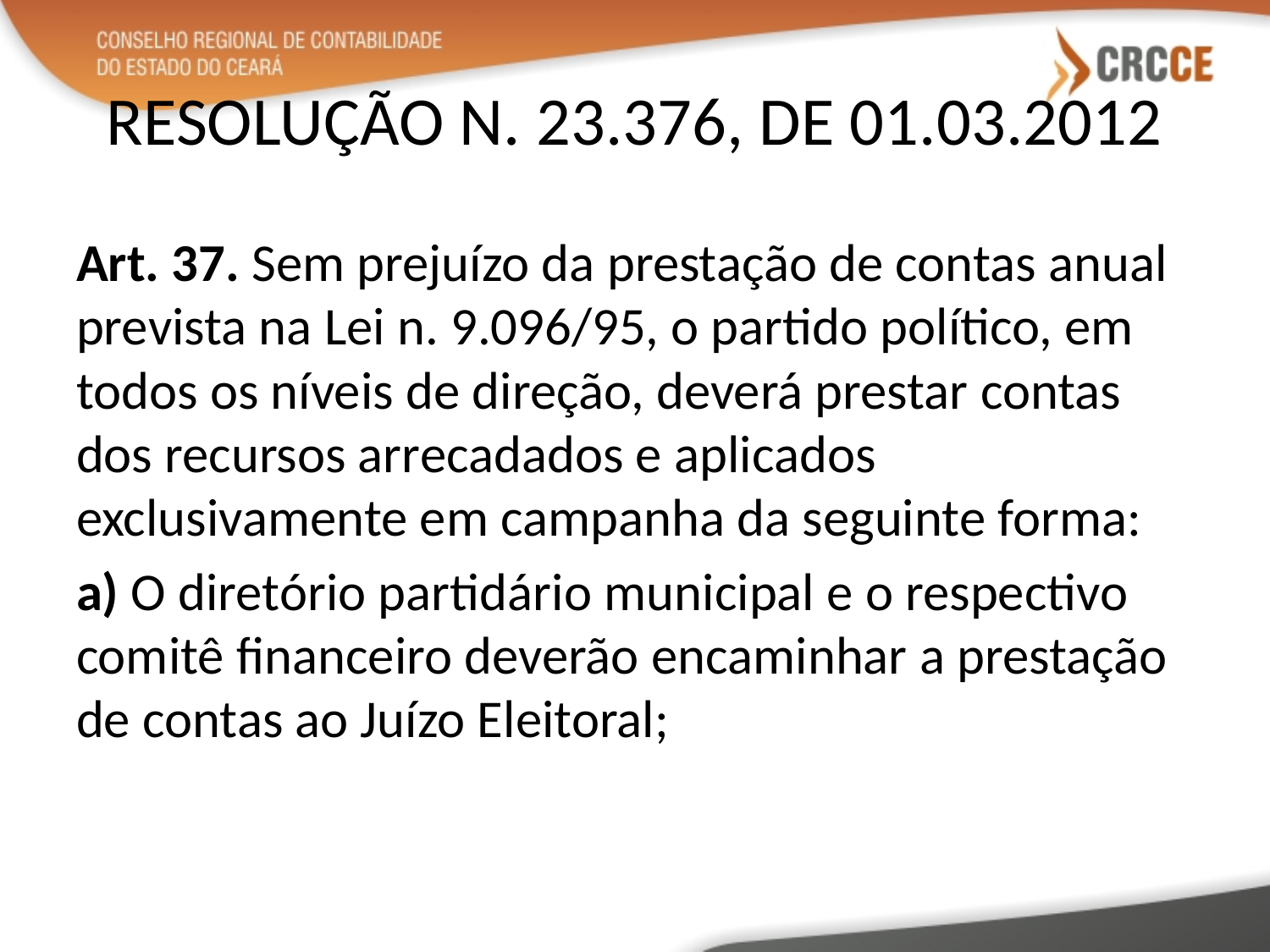

# RESOLUÇÃO N. 23.376, DE 01.03.2012
Art. 37. Sem prejuízo da prestação de contas anual prevista na Lei n. 9.096/95, o partido político, em todos os níveis de direção, deverá prestar contas dos recursos arrecadados e aplicados exclusivamente em campanha da seguinte forma:
a) O diretório partidário municipal e o respectivo comitê financeiro deverão encaminhar a prestação de contas ao Juízo Eleitoral;